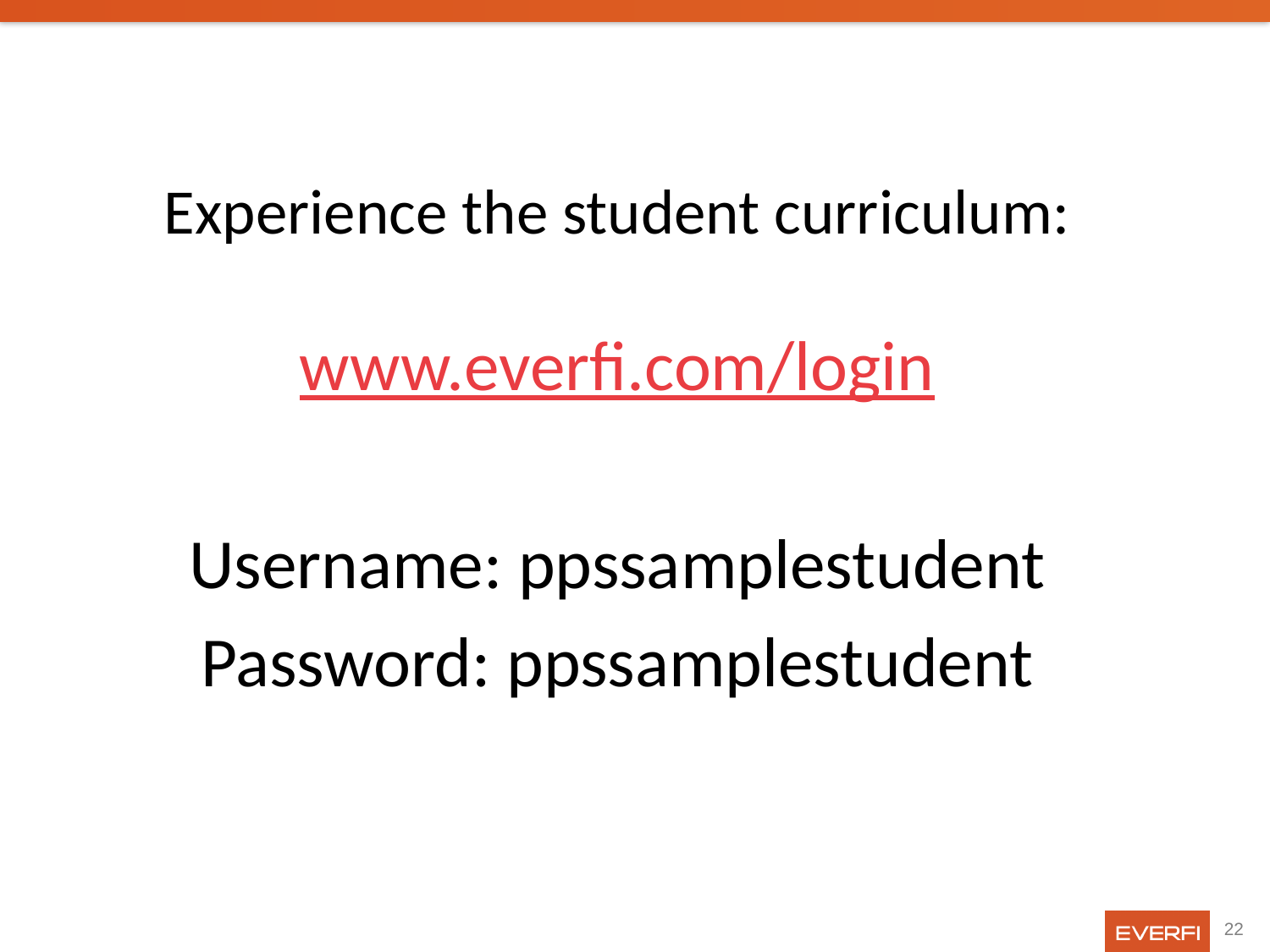

#
Experience the student curriculum:

www.everfi.com/login

Username: ppssamplestudent
Password: ppssamplestudent